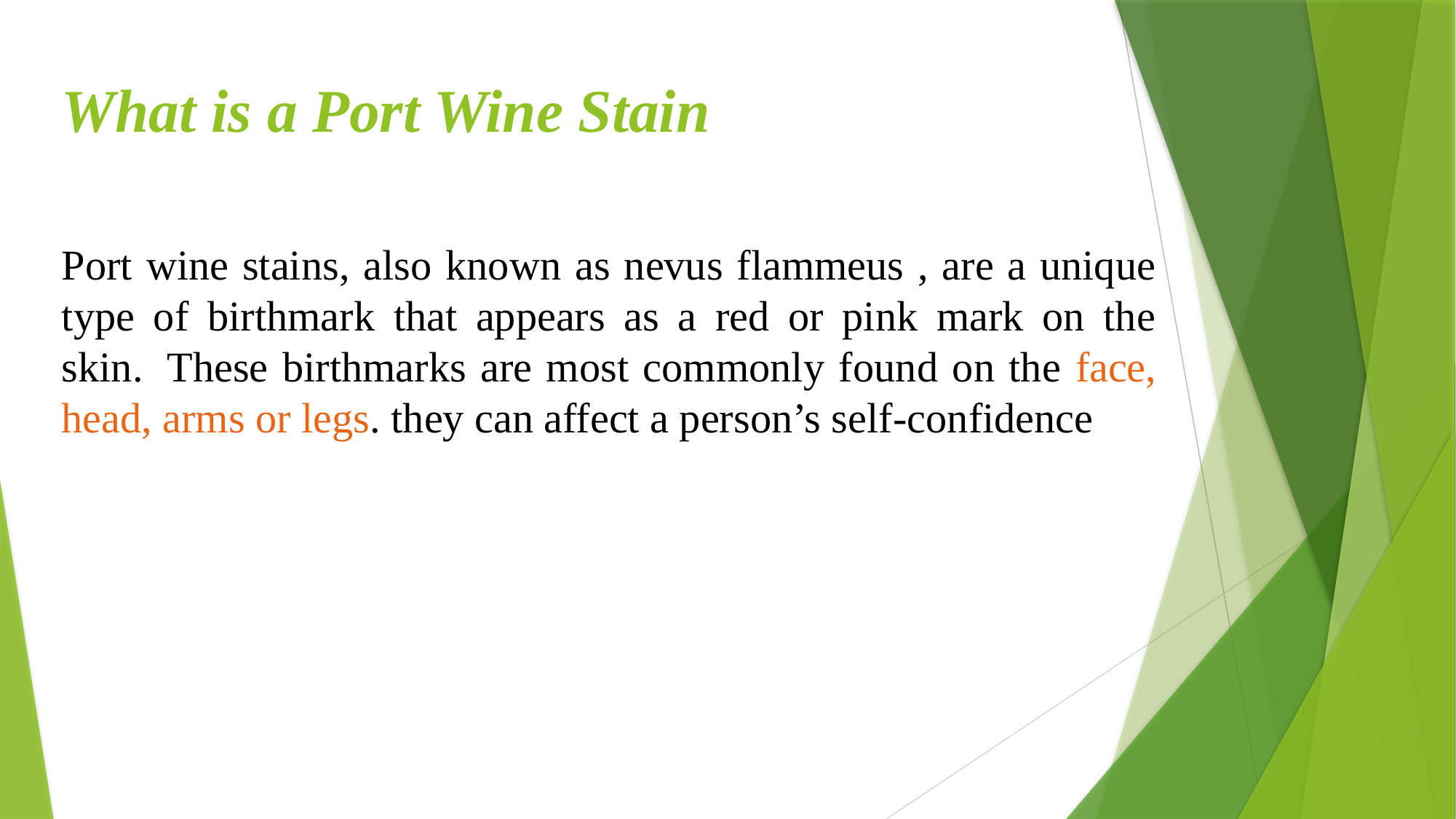

# What is a Port Wine Stain
Port wine stains, also known as nevus flammeus , are a unique type of birthmark that appears as a red or pink mark on the skin.  These birthmarks are most commonly found on the face, head, arms or legs. they can affect a person’s self-confidence